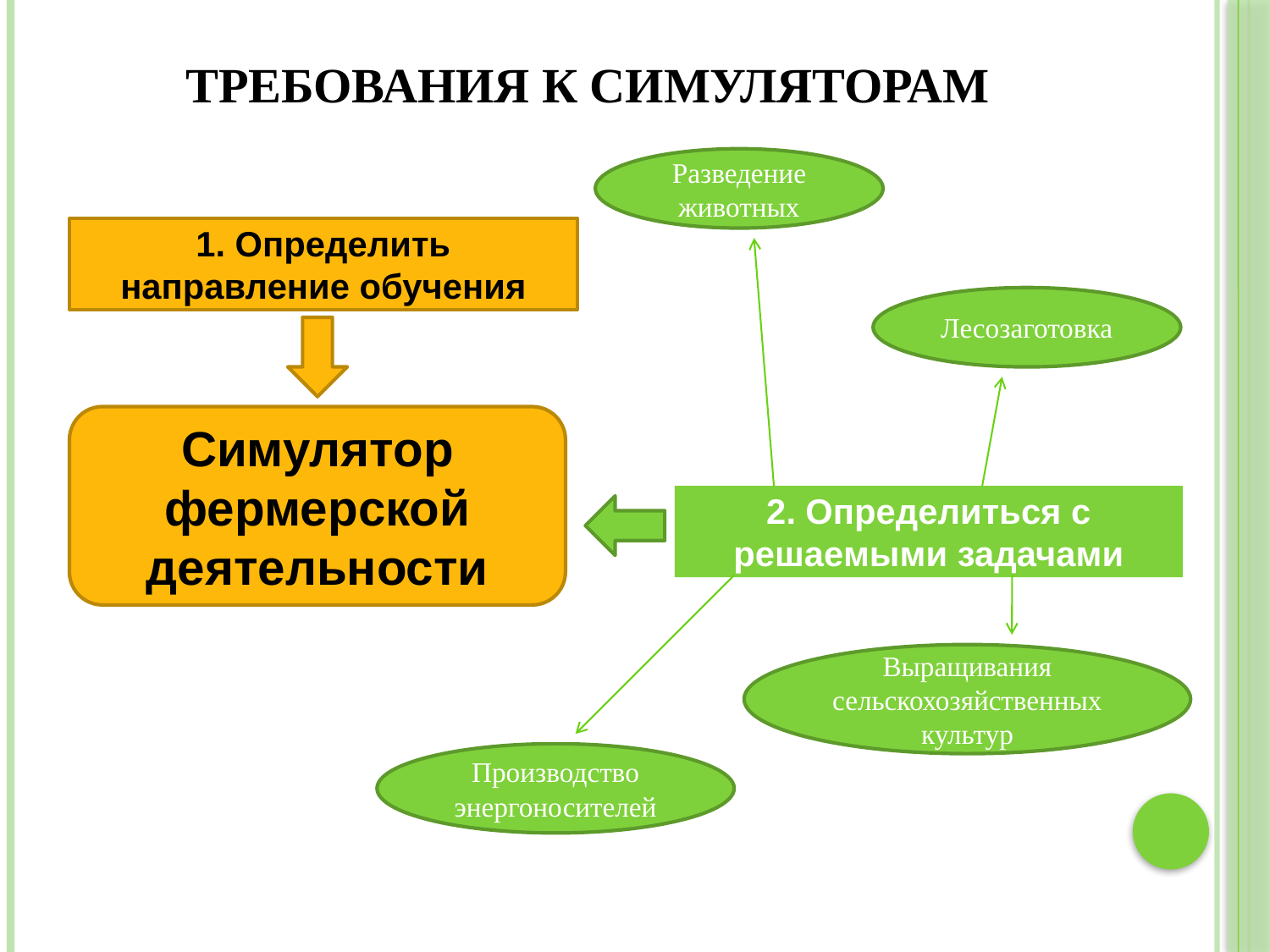

# Требования к симуляторам
Разведение животных
1. Определить направление обучения
Лесозаготовка

Симулятор фермерской деятельности
2. Определиться с решаемыми задачами

Выращивания сельскохозяйственных культур
Производство энергоносителей